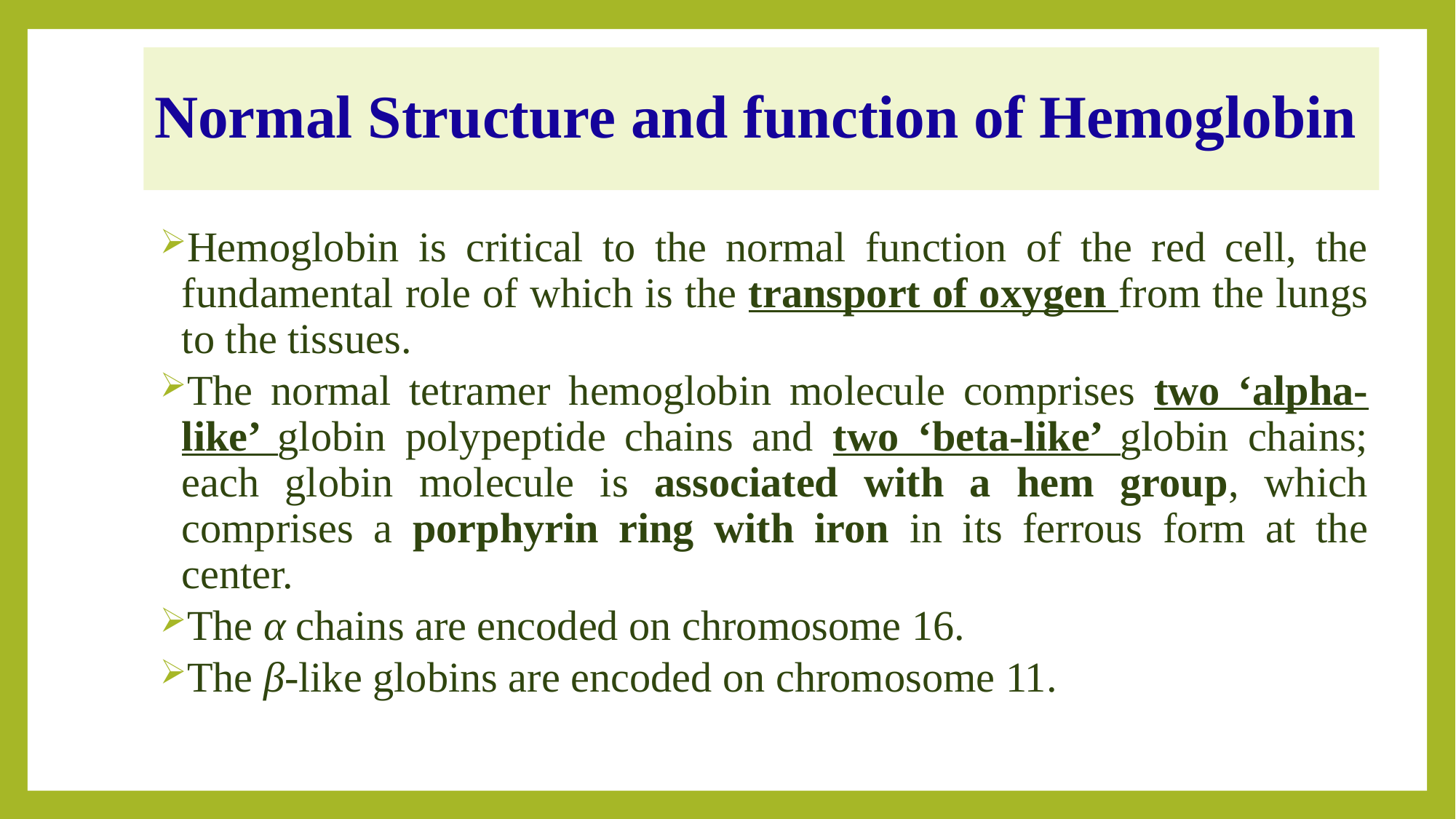

# Normal Structure and function of Hemoglobin
Hemoglobin is critical to the normal function of the red cell, the fundamental role of which is the transport of oxygen from the lungs to the tissues.
The normal tetramer hemoglobin molecule comprises two ‘alpha-like’ globin polypeptide chains and two ‘beta-like’ globin chains; each globin molecule is associated with a hem group, which comprises a porphyrin ring with iron in its ferrous form at the center.
The α chains are encoded on chromosome 16.
The β-like globins are encoded on chromosome 11.